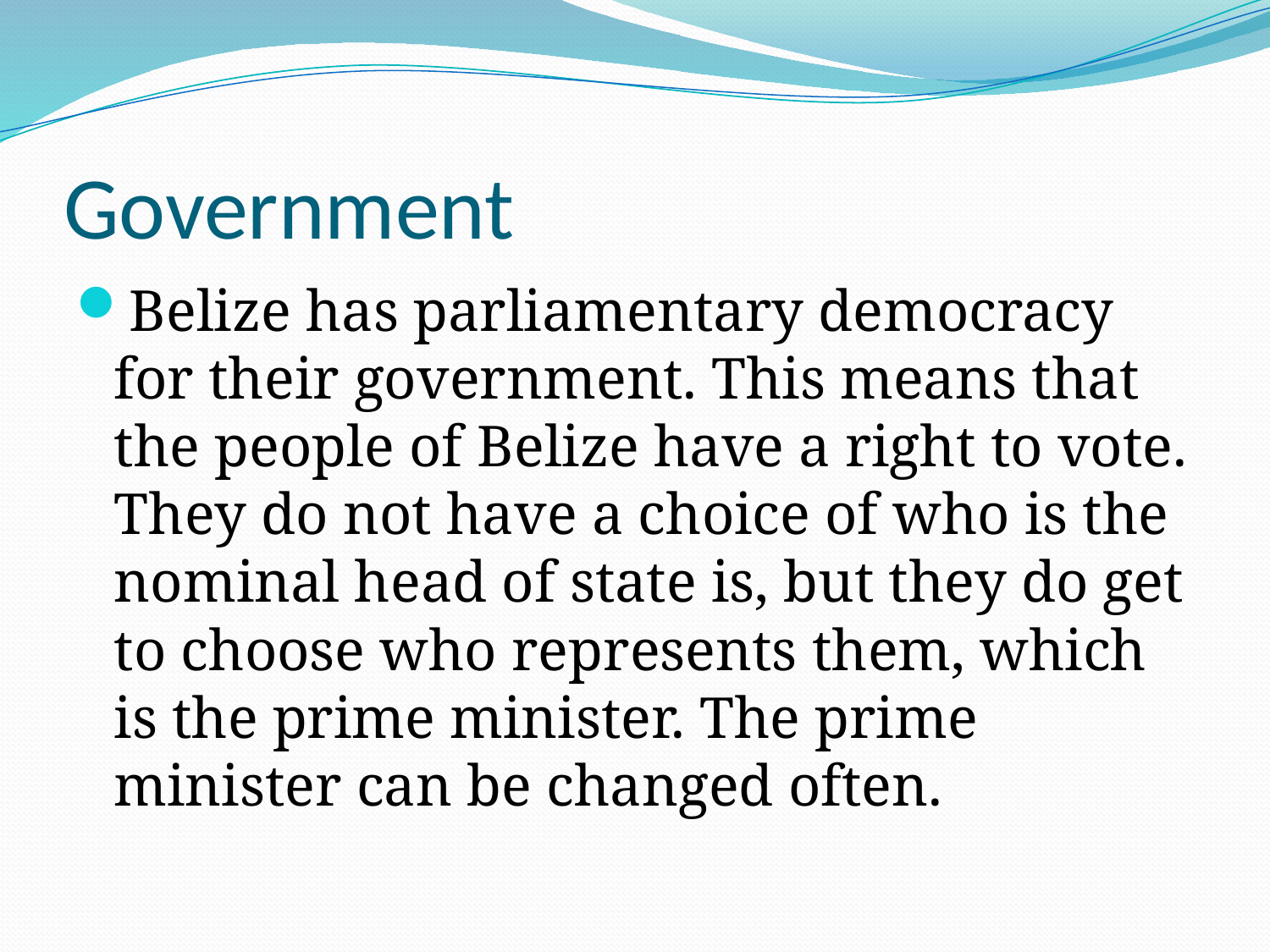

# Government
Belize has parliamentary democracy for their government. This means that the people of Belize have a right to vote. They do not have a choice of who is the nominal head of state is, but they do get to choose who represents them, which is the prime minister. The prime minister can be changed often.